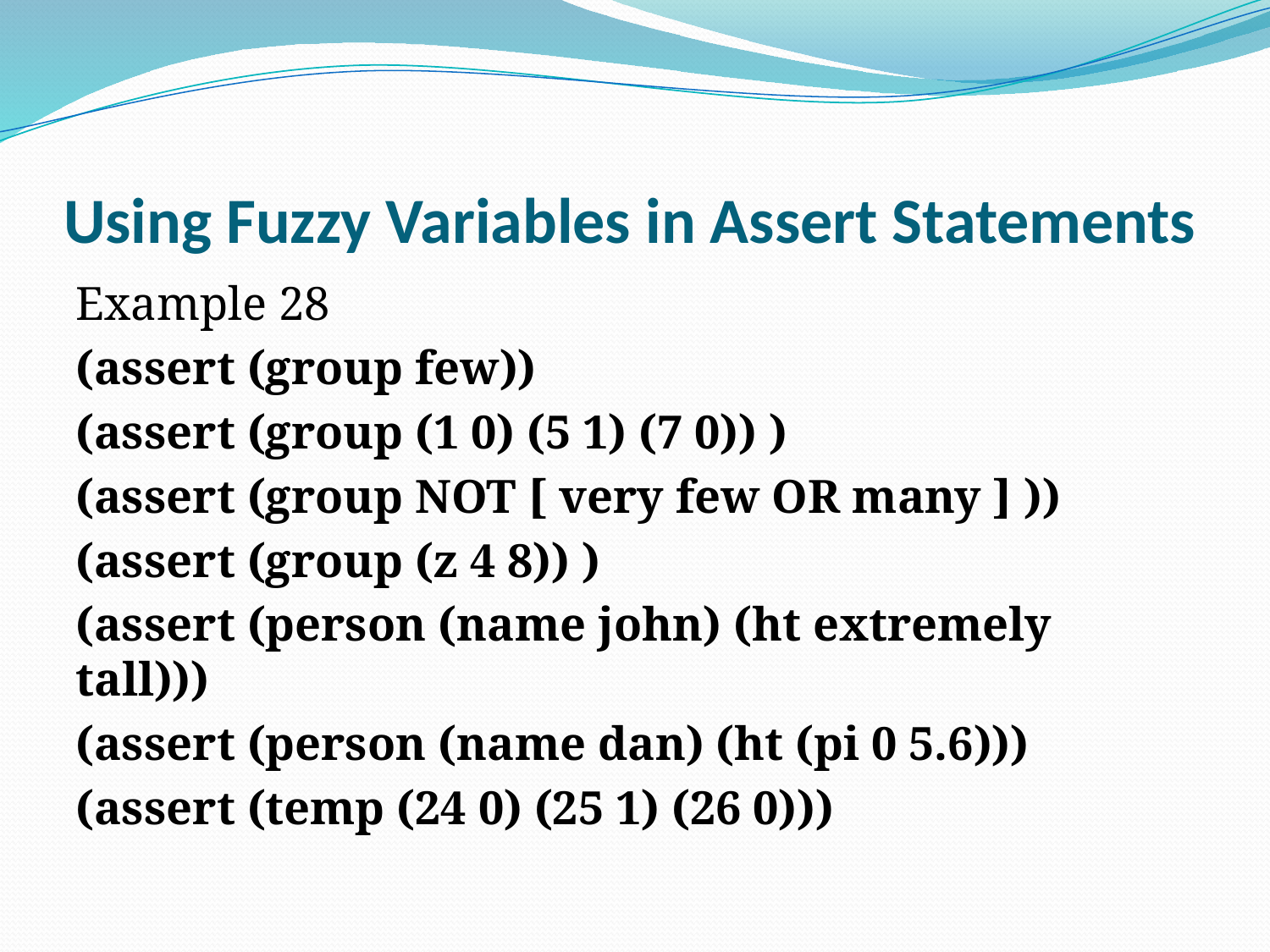

# Using Fuzzy Variables in Assert Statements
Example 28
(assert (group few))
(assert (group (1 0) (5 1) (7 0)) )
(assert (group NOT [ very few OR many ] ))
(assert (group (z 4 8)) )
(assert (person (name john) (ht extremely tall)))
(assert (person (name dan) (ht (pi 0 5.6)))
(assert (temp (24 0) (25 1) (26 0)))